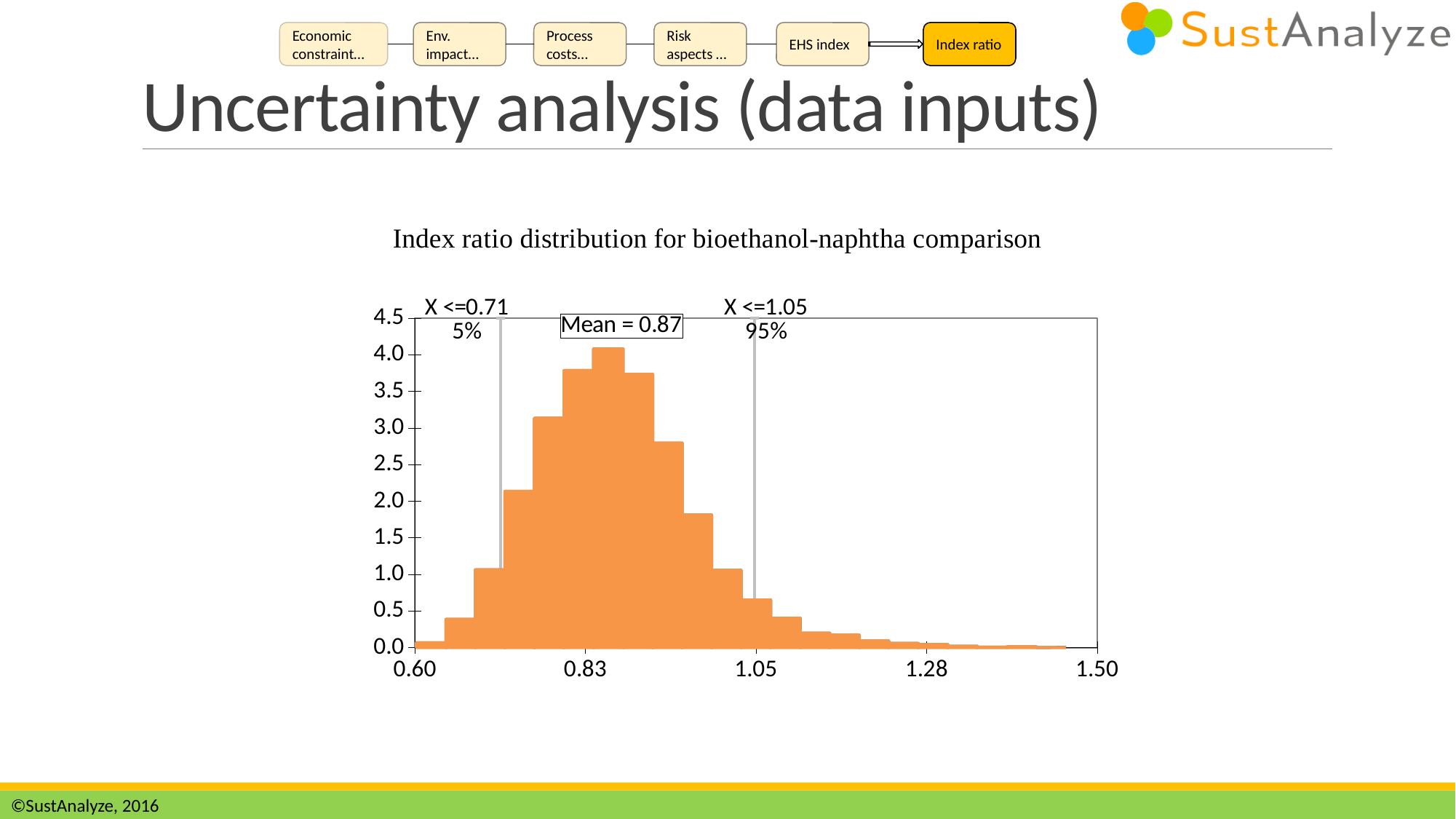

Economic constraint…
Env. impact…
Process costs…
Risk aspects …
EHS index
Index ratio

# Uncertainty analysis (data inputs)

### Chart

| Category |  |  |  |  |  |  |
|---|---|---|---|---|---|---|